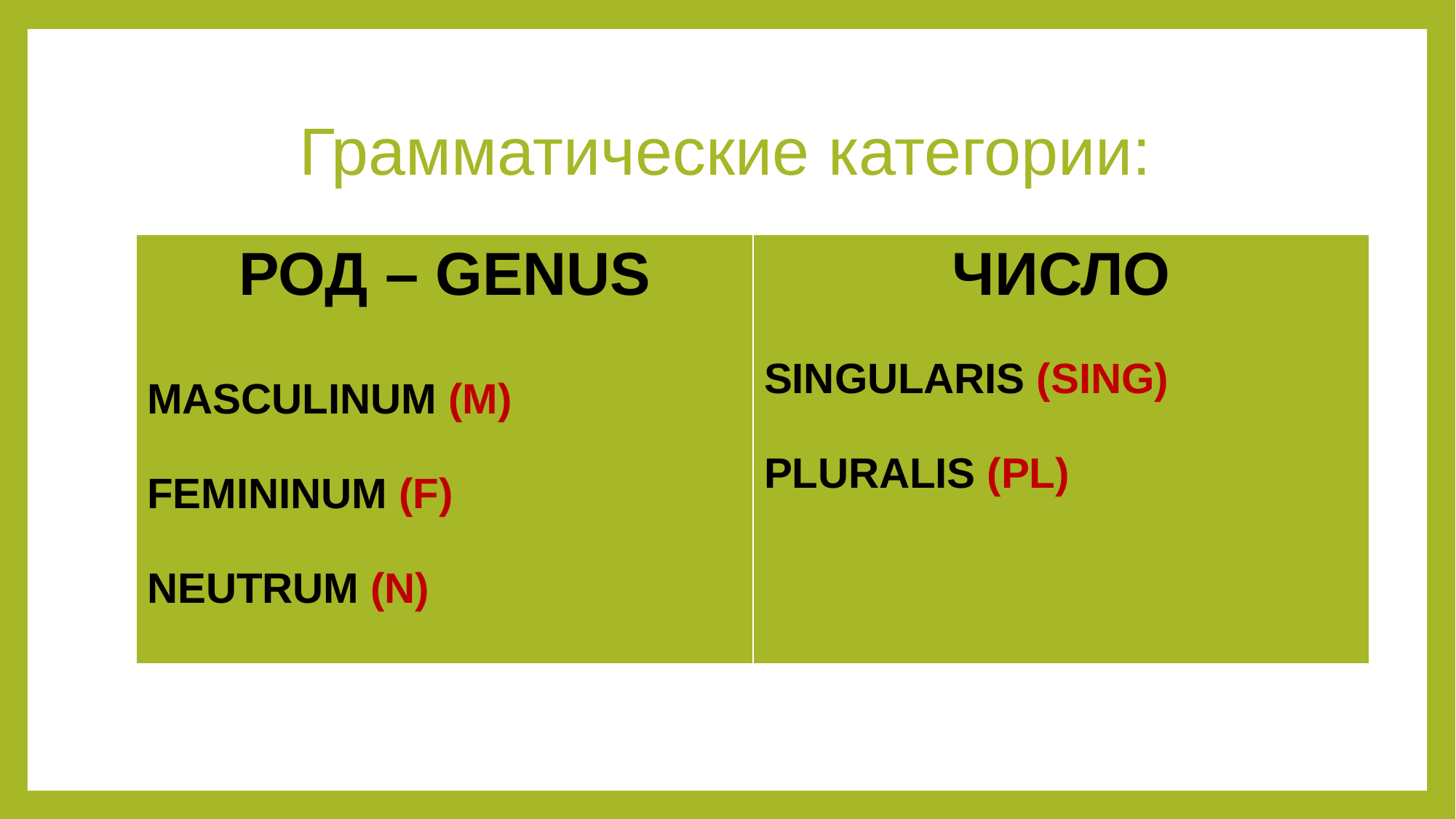

# Грамматические категории:
| РОД – GENUS MASCULINUM (M) FEMININUM (F) NEUTRUM (N) | ЧИСЛО SINGULARIS (SING) PLURALIS (PL) |
| --- | --- |